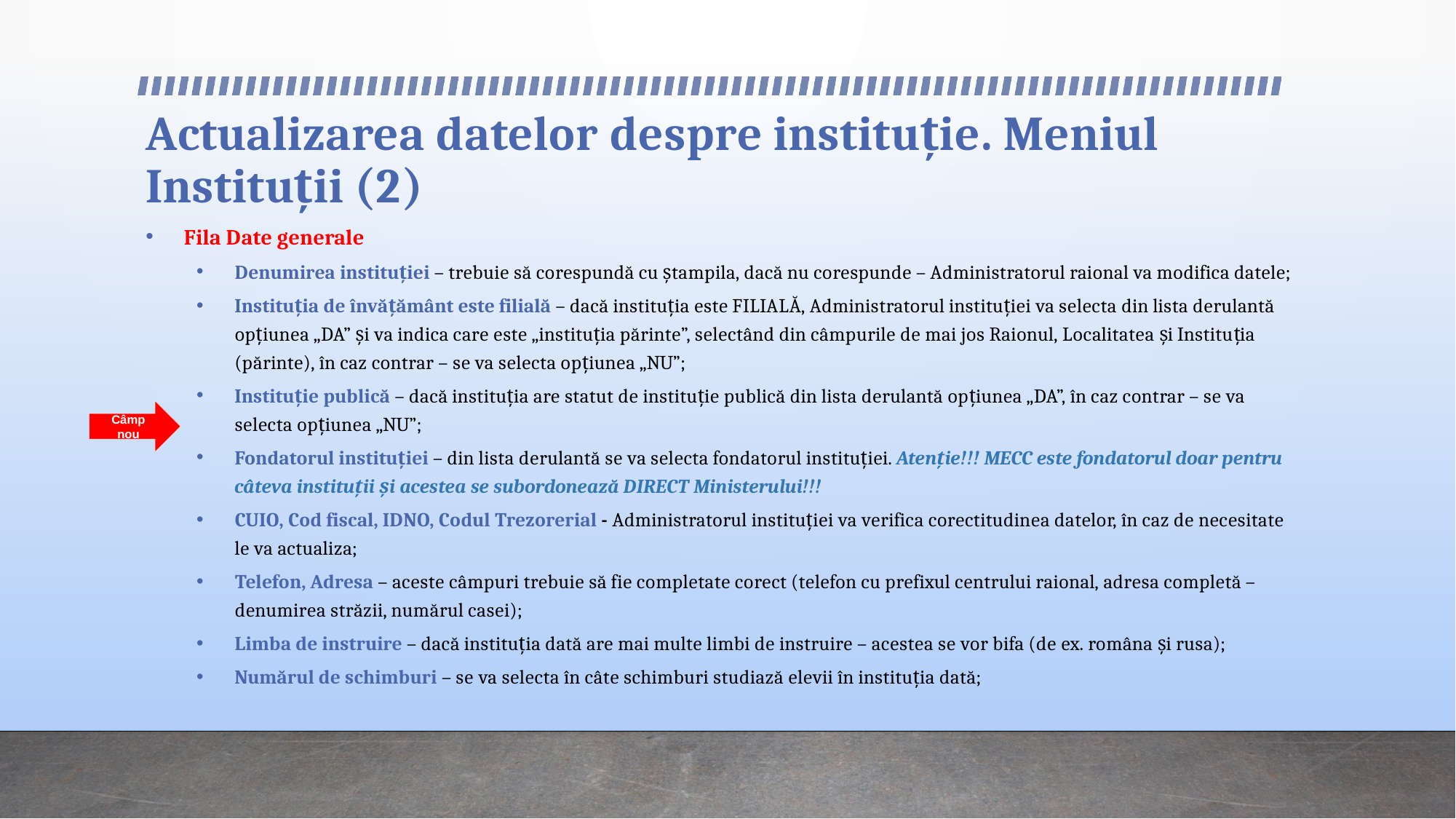

# Actualizarea datelor despre instituție. Meniul Instituții (2)
Fila Date generale
Denumirea instituției – trebuie să corespundă cu ștampila, dacă nu corespunde – Administratorul raional va modifica datele;
Instituția de învățământ este filială – dacă instituția este FILIALĂ, Administratorul instituției va selecta din lista derulantă opțiunea „DA” și va indica care este „instituția părinte”, selectând din câmpurile de mai jos Raionul, Localitatea și Instituția (părinte), în caz contrar – se va selecta opțiunea „NU”;
Instituție publică – dacă instituția are statut de instituție publică din lista derulantă opțiunea „DA”, în caz contrar – se va selecta opțiunea „NU”;
Fondatorul instituției – din lista derulantă se va selecta fondatorul instituției. Atenție!!! MECC este fondatorul doar pentru câteva instituții și acestea se subordonează DIRECT Ministerului!!!
CUIO, Cod fiscal, IDNO, Codul Trezorerial - Administratorul instituției va verifica corectitudinea datelor, în caz de necesitate le va actualiza;
Telefon, Adresa – aceste câmpuri trebuie să fie completate corect (telefon cu prefixul centrului raional, adresa completă – denumirea străzii, numărul casei);
Limba de instruire – dacă instituția dată are mai multe limbi de instruire – acestea se vor bifa (de ex. româna și rusa);
Numărul de schimburi – se va selecta în câte schimburi studiază elevii în instituția dată;

Câmp nou